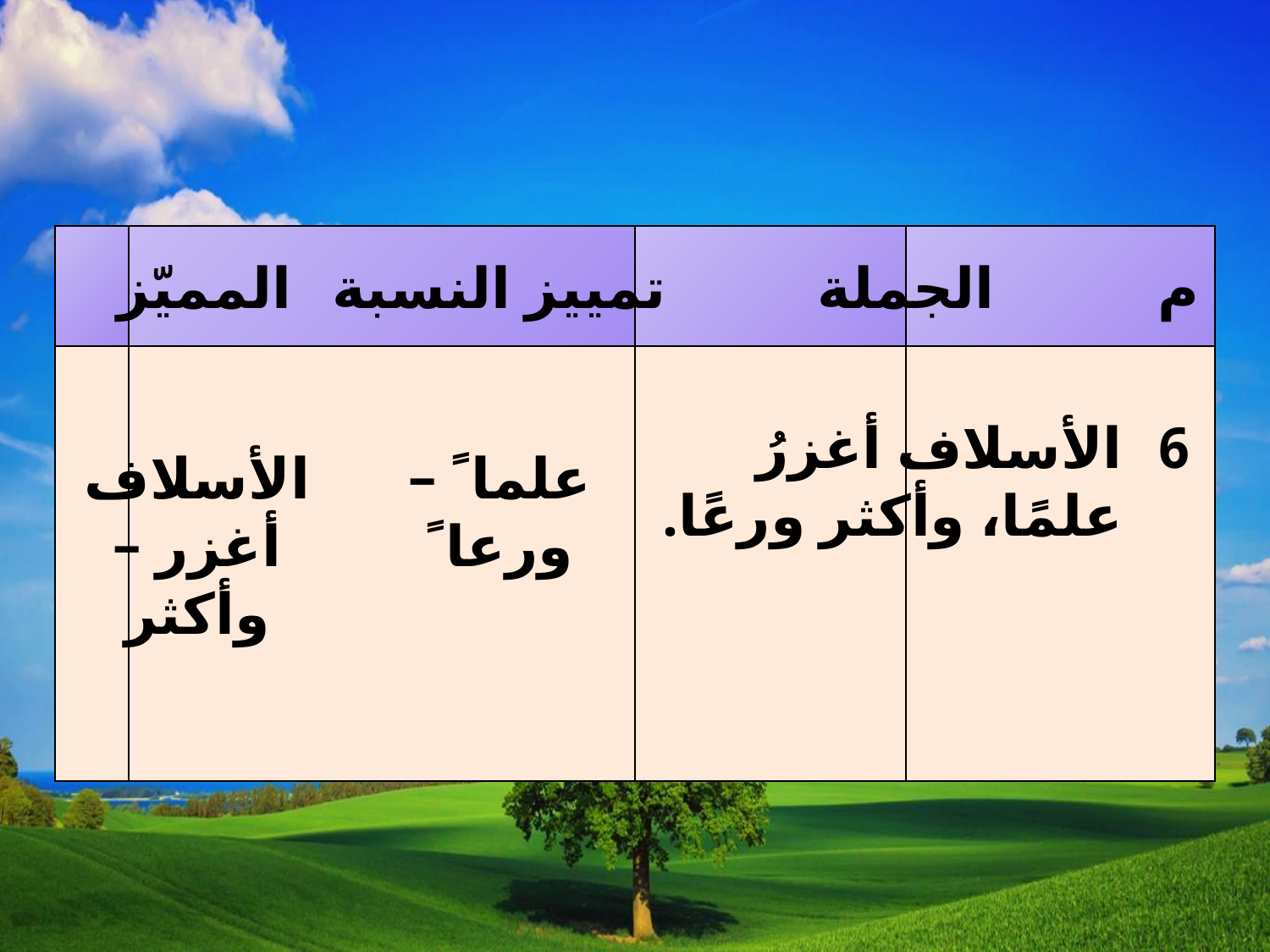

|  |  |  |  |
| --- | --- | --- | --- |
|  |  |  |  |
المميّز
تمييز النسبة
الجملة
م
الأسلاف أغزرُ علمًا، وأكثر ورعًا.
6
الأسلاف أغزر – وأكثر
علما ً – ورعا ً